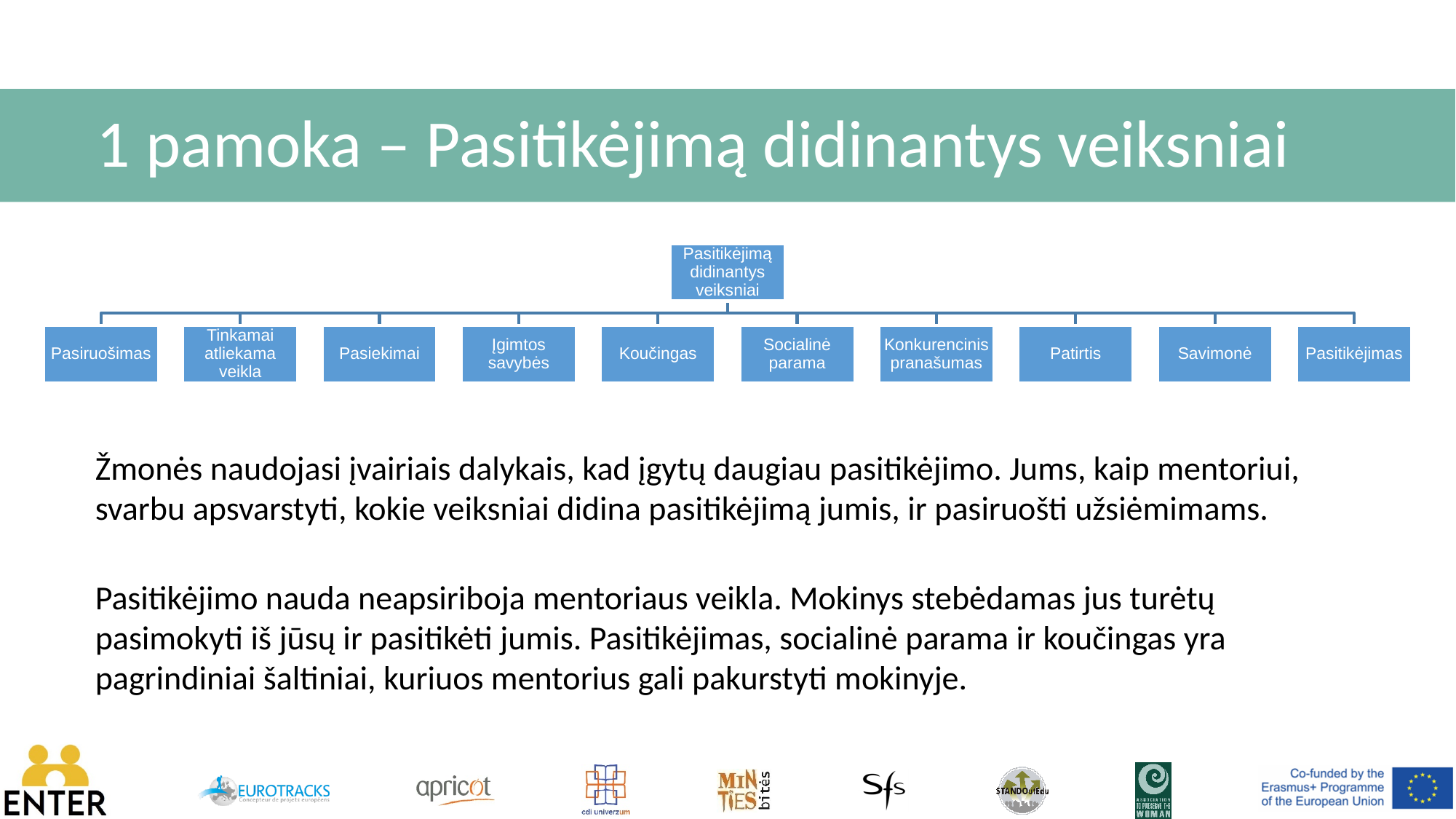

Pasitikėjimą didinantys veiksniai
Pasiruošimas
Tinkamai atliekama veikla
Pasiekimai
Įgimtos savybės
Koučingas
Socialinė parama
Konkurencinis pranašumas
Patirtis
Savimonė
Pasitikėjimas
# 1 pamoka – Pasitikėjimą didinantys veiksniai
Žmonės naudojasi įvairiais dalykais, kad įgytų daugiau pasitikėjimo. Jums, kaip mentoriui, svarbu apsvarstyti, kokie veiksniai didina pasitikėjimą jumis, ir pasiruošti užsiėmimams.

Pasitikėjimo nauda neapsiriboja mentoriaus veikla. Mokinys stebėdamas jus turėtų pasimokyti iš jūsų ir pasitikėti jumis. Pasitikėjimas, socialinė parama ir koučingas yra pagrindiniai šaltiniai, kuriuos mentorius gali pakurstyti mokinyje.